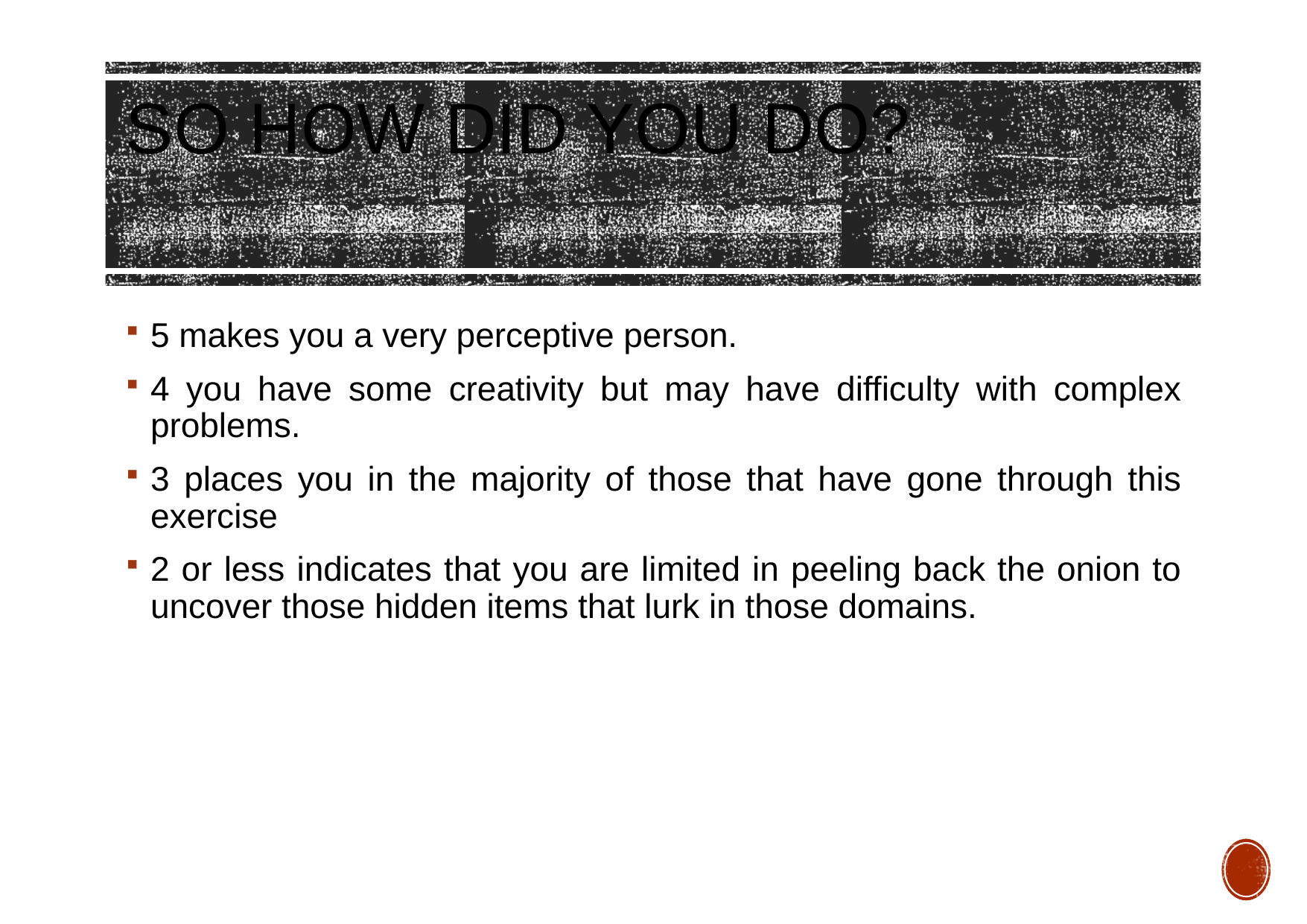

# SO HOW DID YOU DO?

5 makes you a very perceptive person.
4 you have some creativity but may have difficulty with complex problems.
3 places you in the majority of those that have gone through this exercise
2 or less indicates that you are limited in peeling back the onion to uncover those hidden items that lurk in those domains.